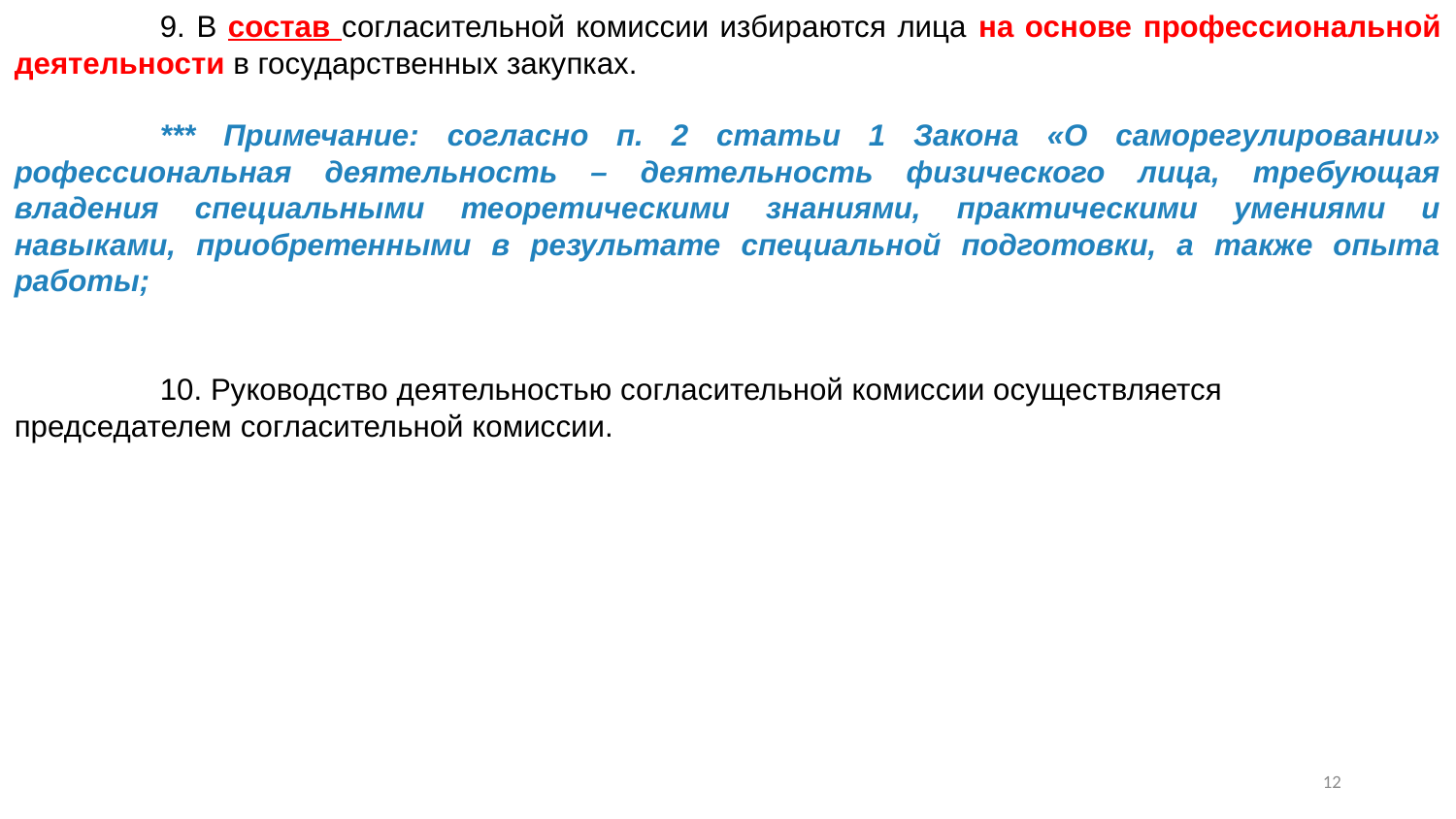

9. В состав согласительной комиссии избираются лица на основе профессиональной деятельности в государственных закупках.

	*** Примечание: согласно п. 2 статьи 1 Закона «О саморегулировании» рофессиональная деятельность – деятельность физического лица, требующая владения специальными теоретическими знаниями, практическими умениями и навыками, приобретенными в результате специальной подготовки, а также опыта работы;

	10. Руководство деятельностью согласительной комиссии осуществляется председателем согласительной комиссии.

12